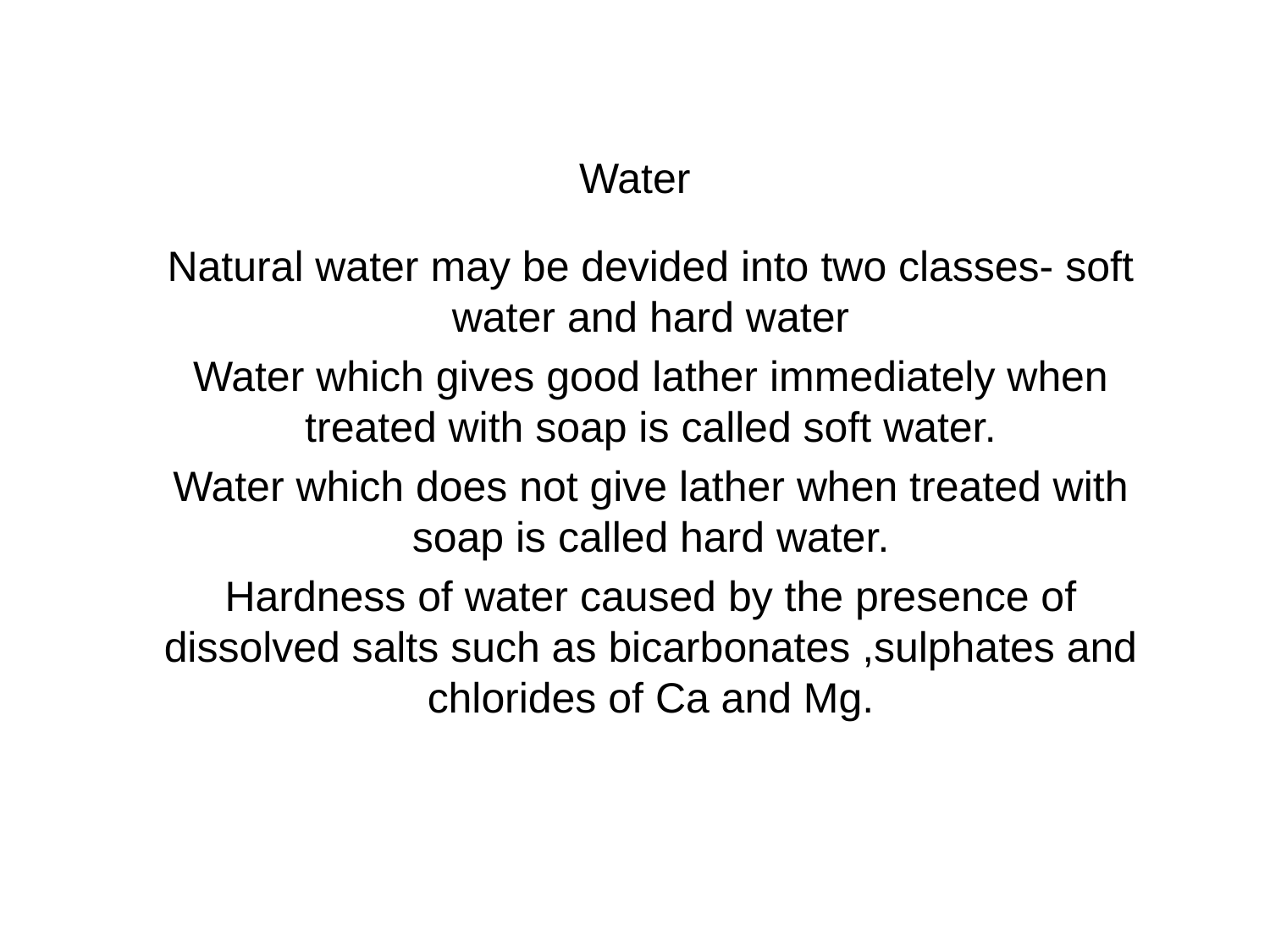

# Water
Natural water may be devided into two classes- soft water and hard water
Water which gives good lather immediately when treated with soap is called soft water.
Water which does not give lather when treated with soap is called hard water.
Hardness of water caused by the presence of dissolved salts such as bicarbonates ,sulphates and chlorides of Ca and Mg.